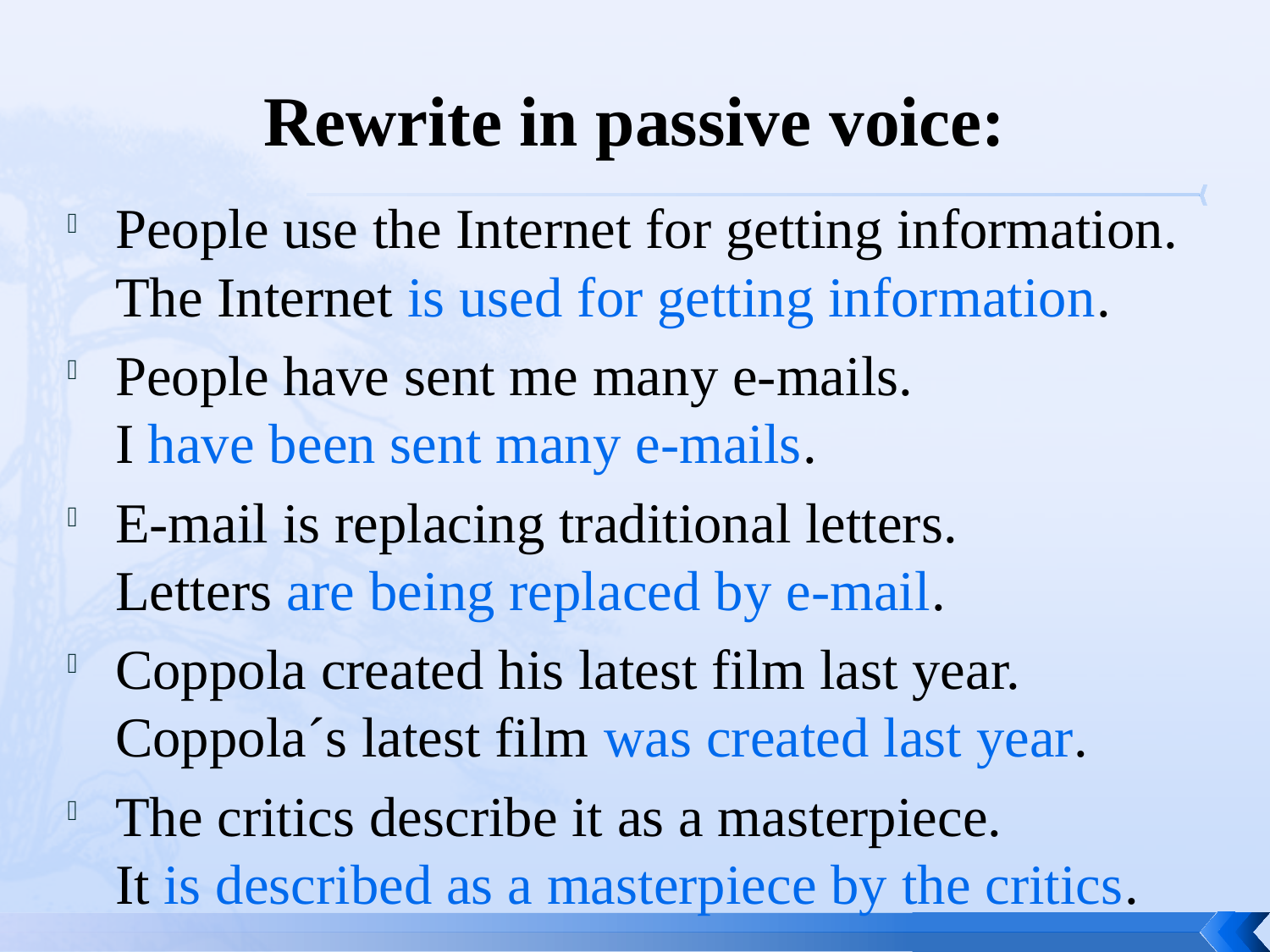

# Rewrite in passive voice:
People use the Internet for getting information.
The Internet is used for getting information.
People have sent me many e-mails.
I have been sent many e-mails.
E-mail is replacing traditional letters.
Letters are being replaced by e-mail.
Coppola created his latest film last year.
Coppola´s latest film was created last year.
The critics describe it as a masterpiece.
It is described as a masterpiece by the critics.